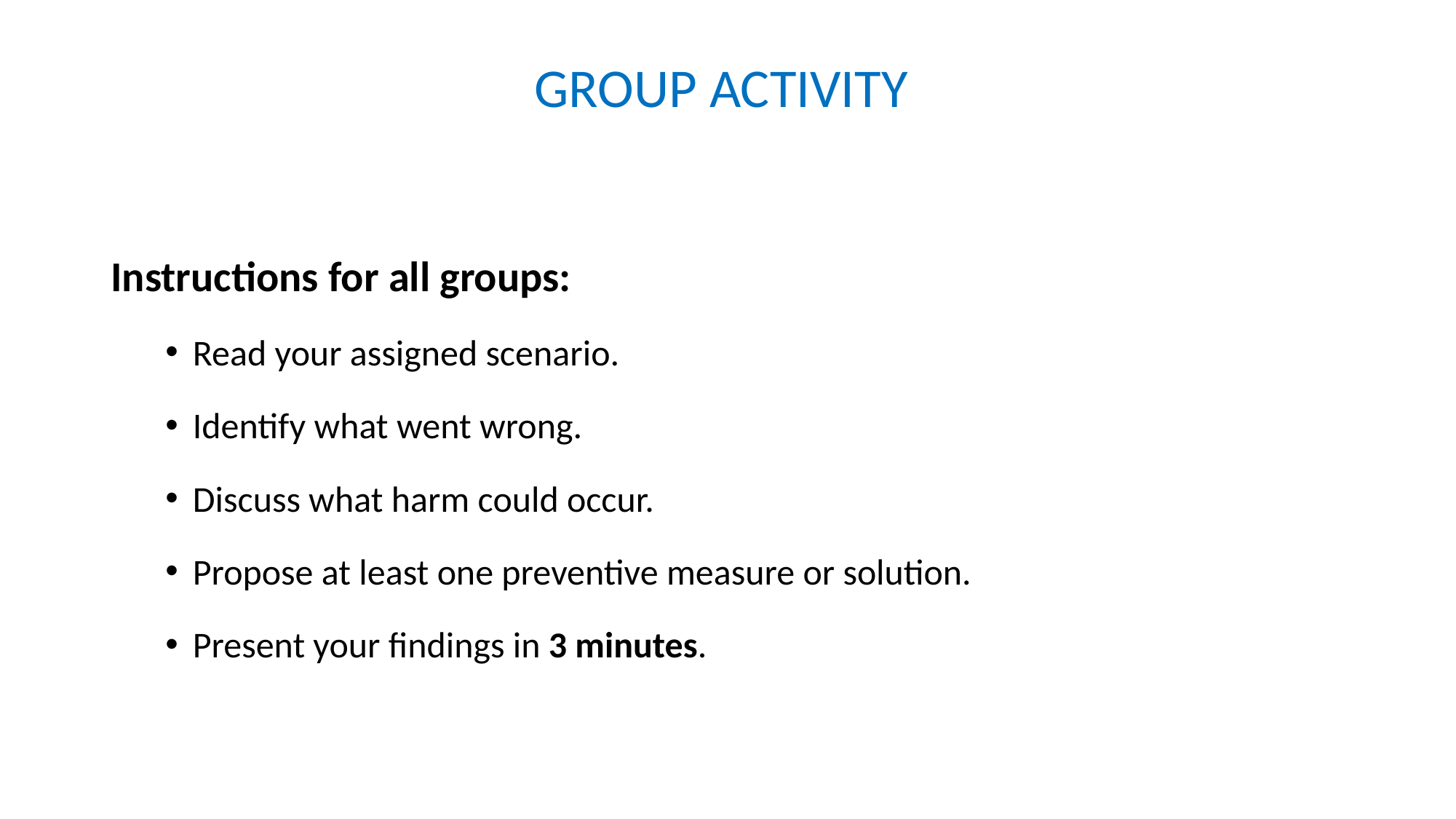

# GROUP ACTIVITY
Instructions for all groups:
Read your assigned scenario.
Identify what went wrong.
Discuss what harm could occur.
Propose at least one preventive measure or solution.
Present your findings in 3 minutes.